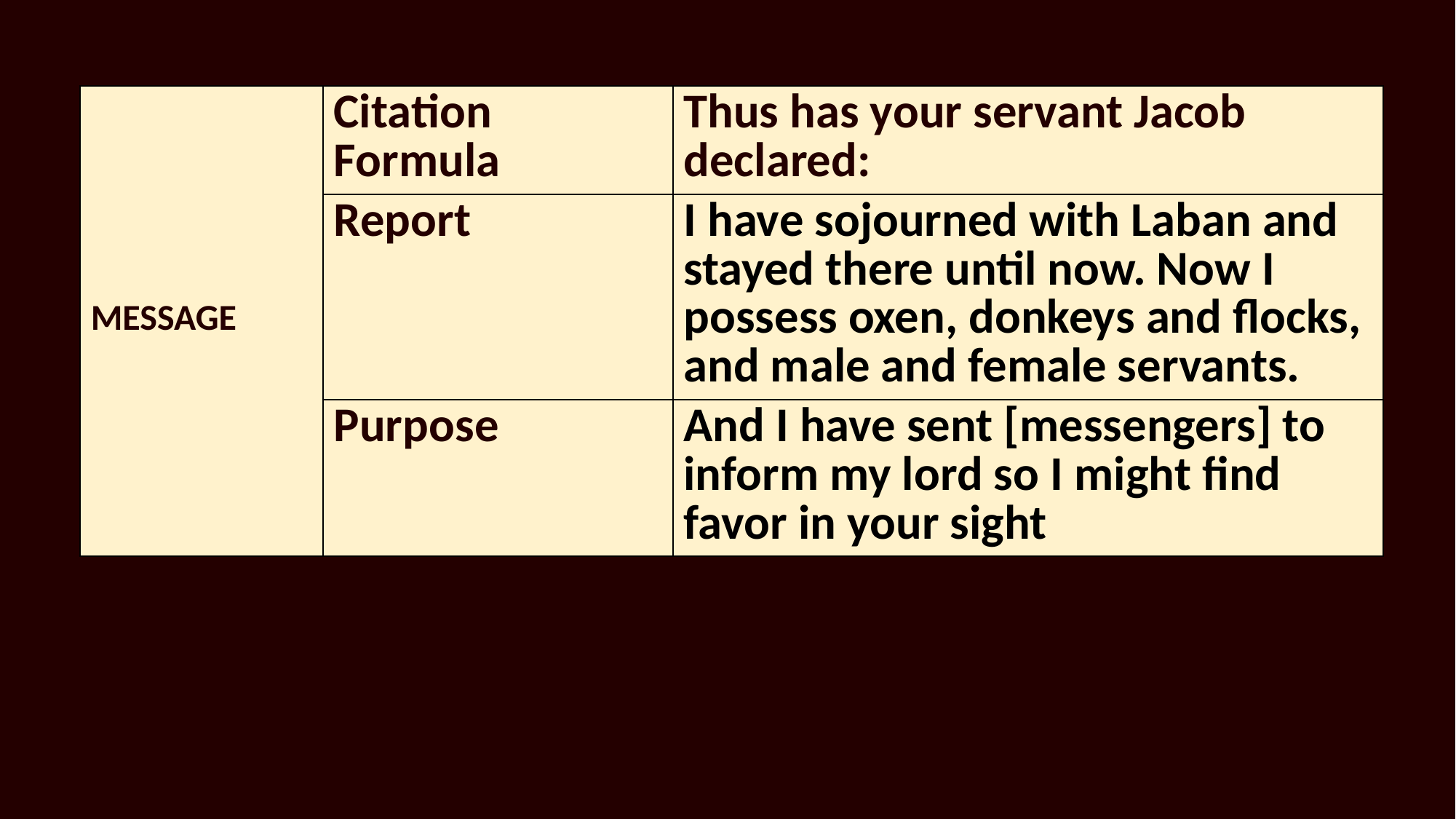

| MESSAGE | Citation Formula | Thus has your servant Jacob declared: |
| --- | --- | --- |
|  | Report | I have sojourned with Laban and stayed there until now. Now I possess oxen, donkeys and flocks, and male and female servants. |
|  | Purpose | And I have sent [messengers] to inform my lord so I might find favor in your sight |